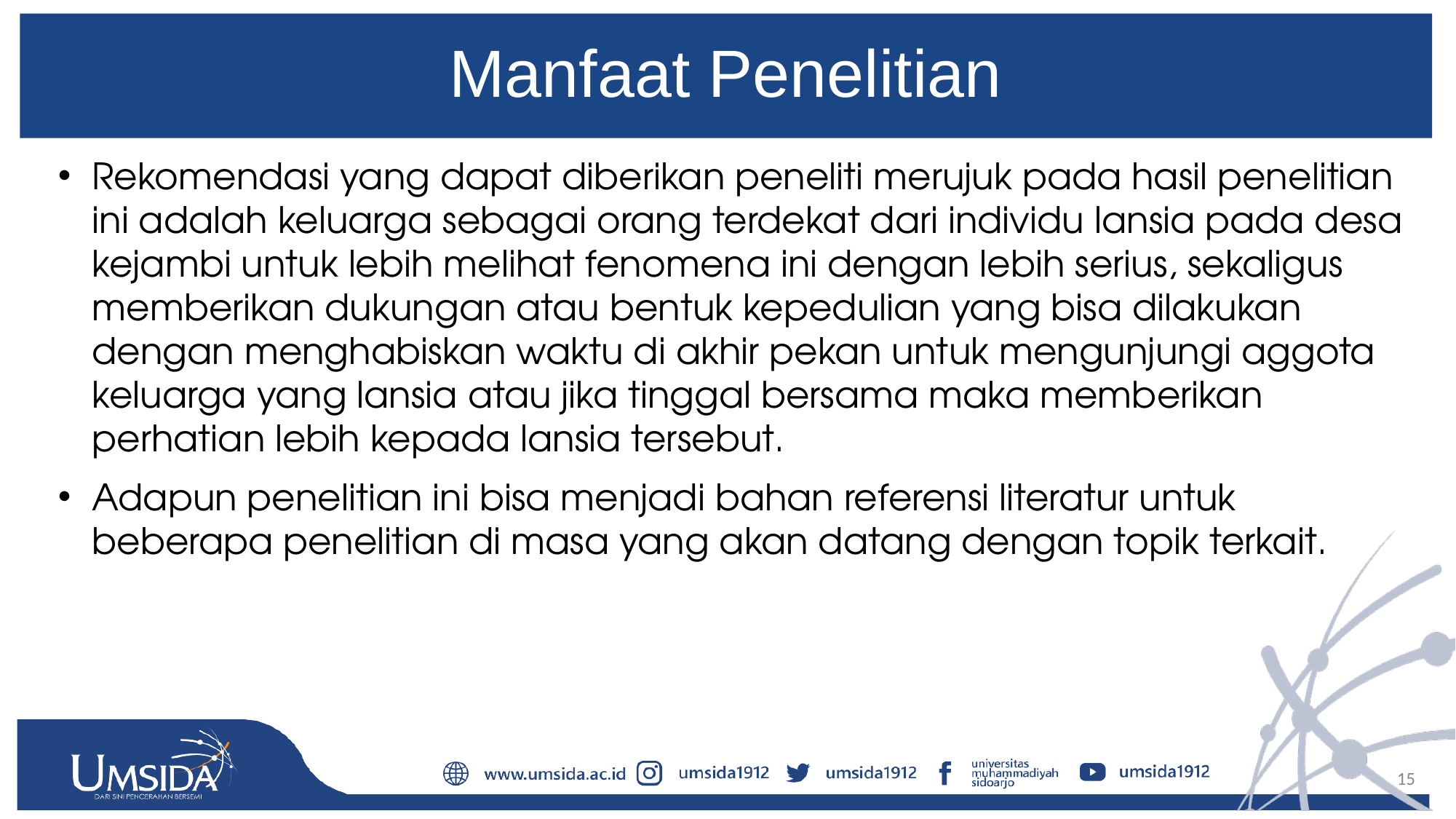

# Manfaat Penelitian
Rekomendasi yang dapat diberikan peneliti merujuk pada hasil penelitian ini adalah keluarga sebagai orang terdekat dari individu lansia pada desa kejambi untuk lebih melihat fenomena ini dengan lebih serius, sekaligus memberikan dukungan atau bentuk kepedulian yang bisa dilakukan dengan menghabiskan waktu di akhir pekan untuk mengunjungi aggota keluarga yang lansia atau jika tinggal bersama maka memberikan perhatian lebih kepada lansia tersebut.
Adapun penelitian ini bisa menjadi bahan referensi literatur untuk beberapa penelitian di masa yang akan datang dengan topik terkait.